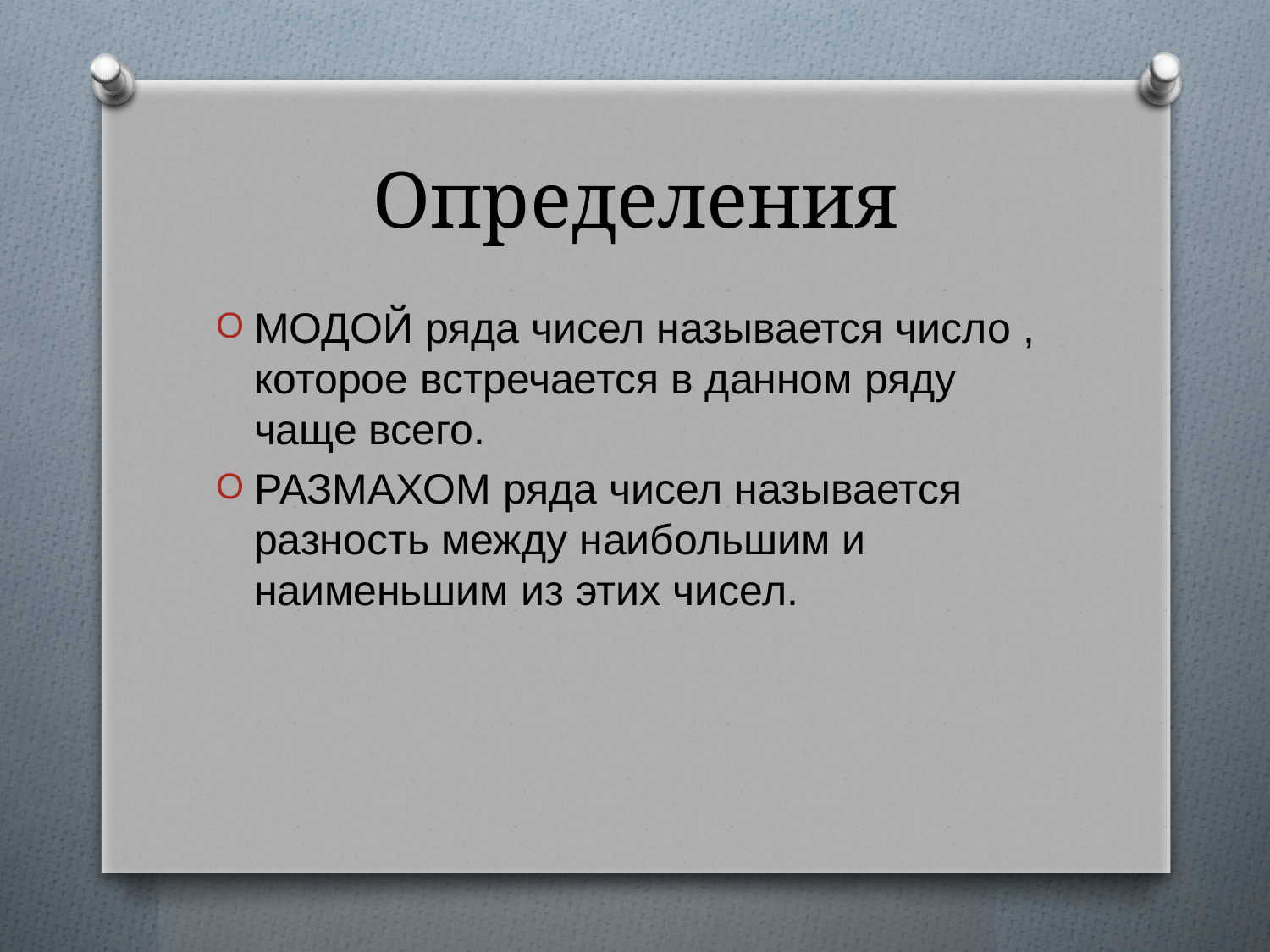

# Определения
МОДОЙ ряда чисел называется число , которое встречается в данном ряду чаще всего.
РАЗМАХОМ ряда чисел называется разность между наибольшим и наименьшим из этих чисел.